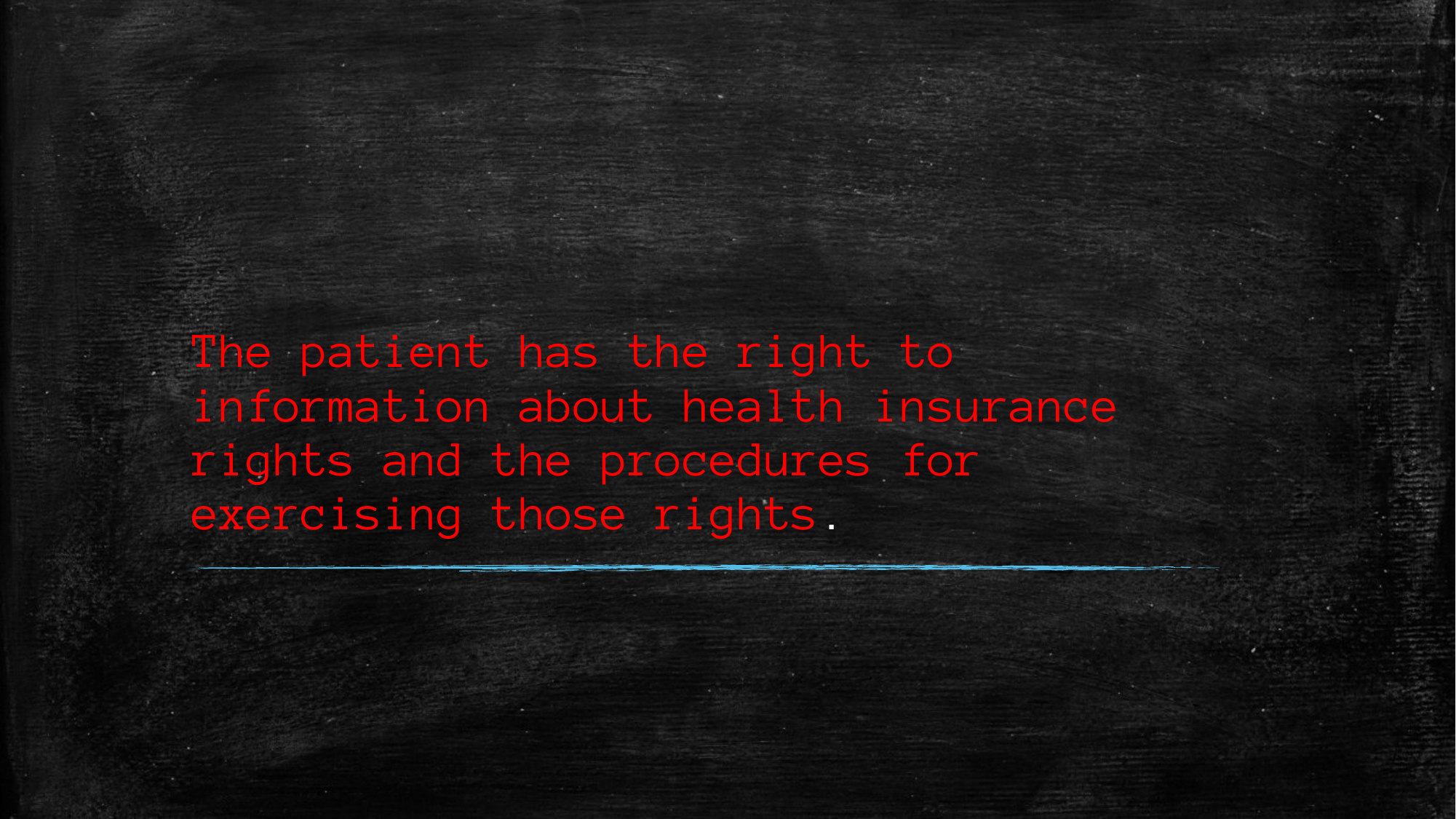

# The patient has the right to information about health insurance rights and the procedures for exercising those rights.